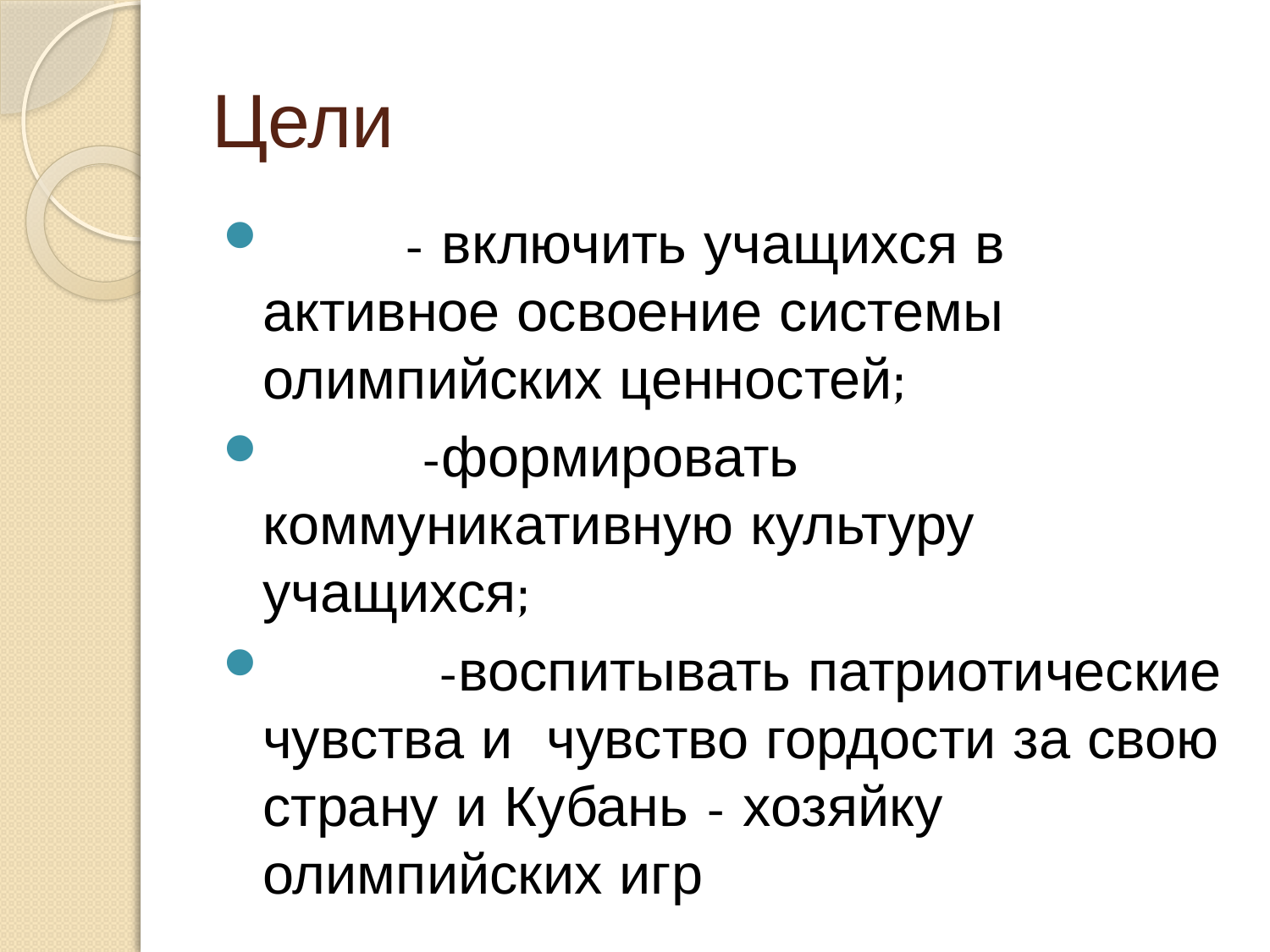

# Цели
        - включить учащихся в активное освоение системы  олимпийских ценностей;
         -формировать коммуникативную культуру учащихся;
          -воспитывать патриотические чувства и  чувство гордости за свою страну и Кубань - хозяйку олимпийских игр